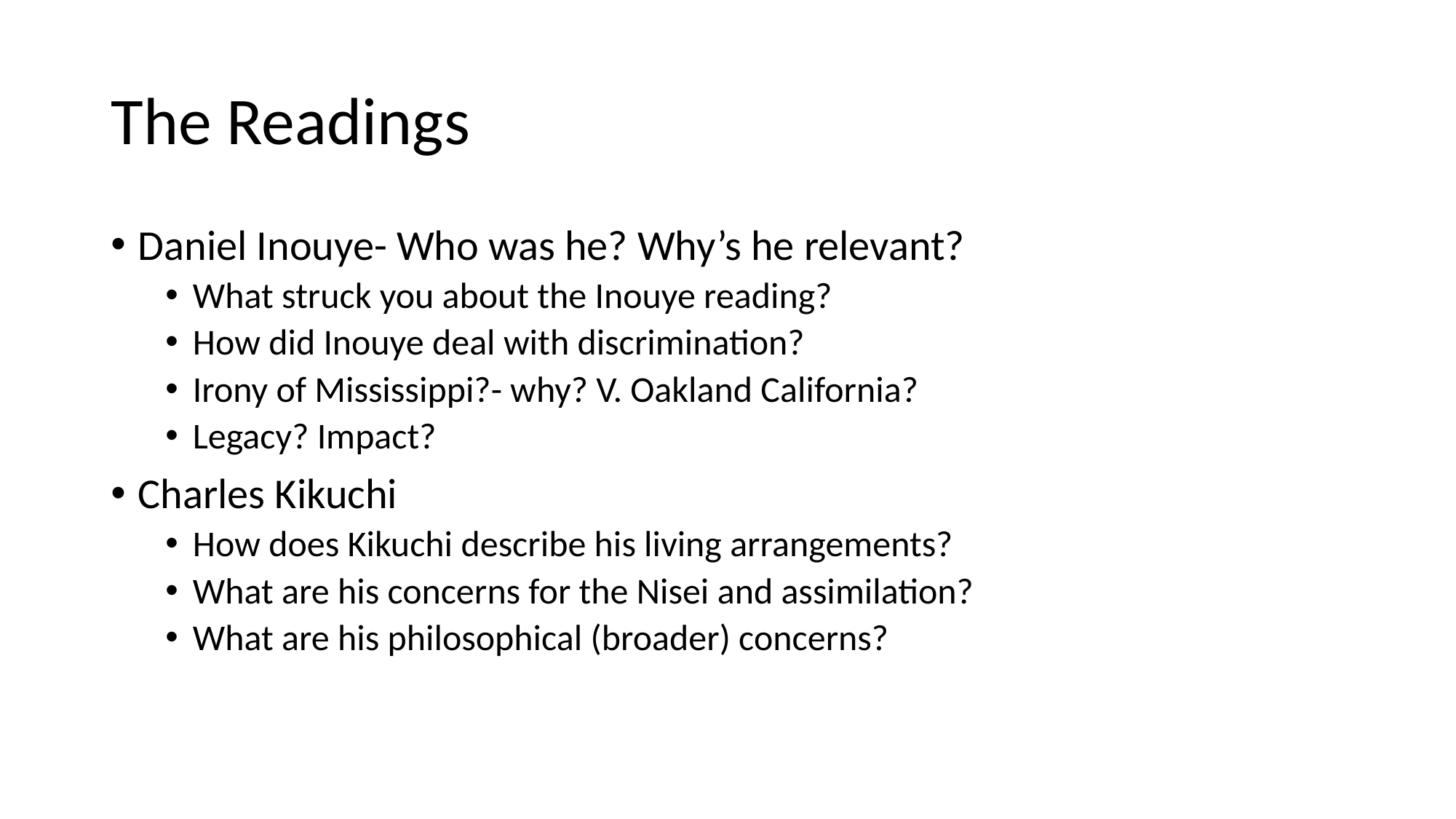

# The Readings
Daniel Inouye- Who was he? Why’s he relevant?
What struck you about the Inouye reading?
How did Inouye deal with discrimination?
Irony of Mississippi?- why? V. Oakland California?
Legacy? Impact?
Charles Kikuchi
How does Kikuchi describe his living arrangements?
What are his concerns for the Nisei and assimilation?
What are his philosophical (broader) concerns?